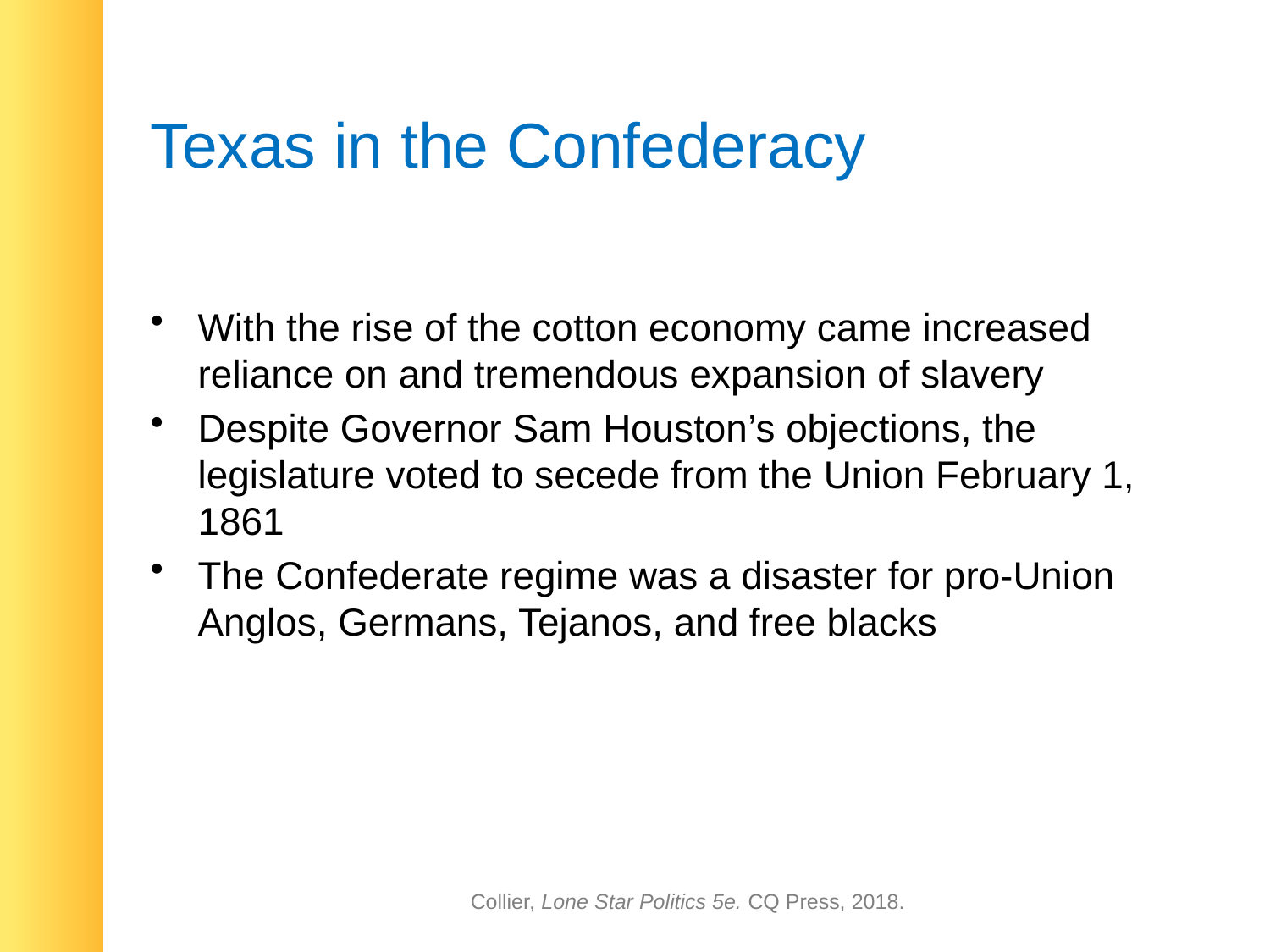

# Texas in the Confederacy
With the rise of the cotton economy came increased reliance on and tremendous expansion of slavery
Despite Governor Sam Houston’s objections, the legislature voted to secede from the Union February 1, 1861
The Confederate regime was a disaster for pro-Union Anglos, Germans, Tejanos, and free blacks
Collier, Lone Star Politics 5e. CQ Press, 2018.